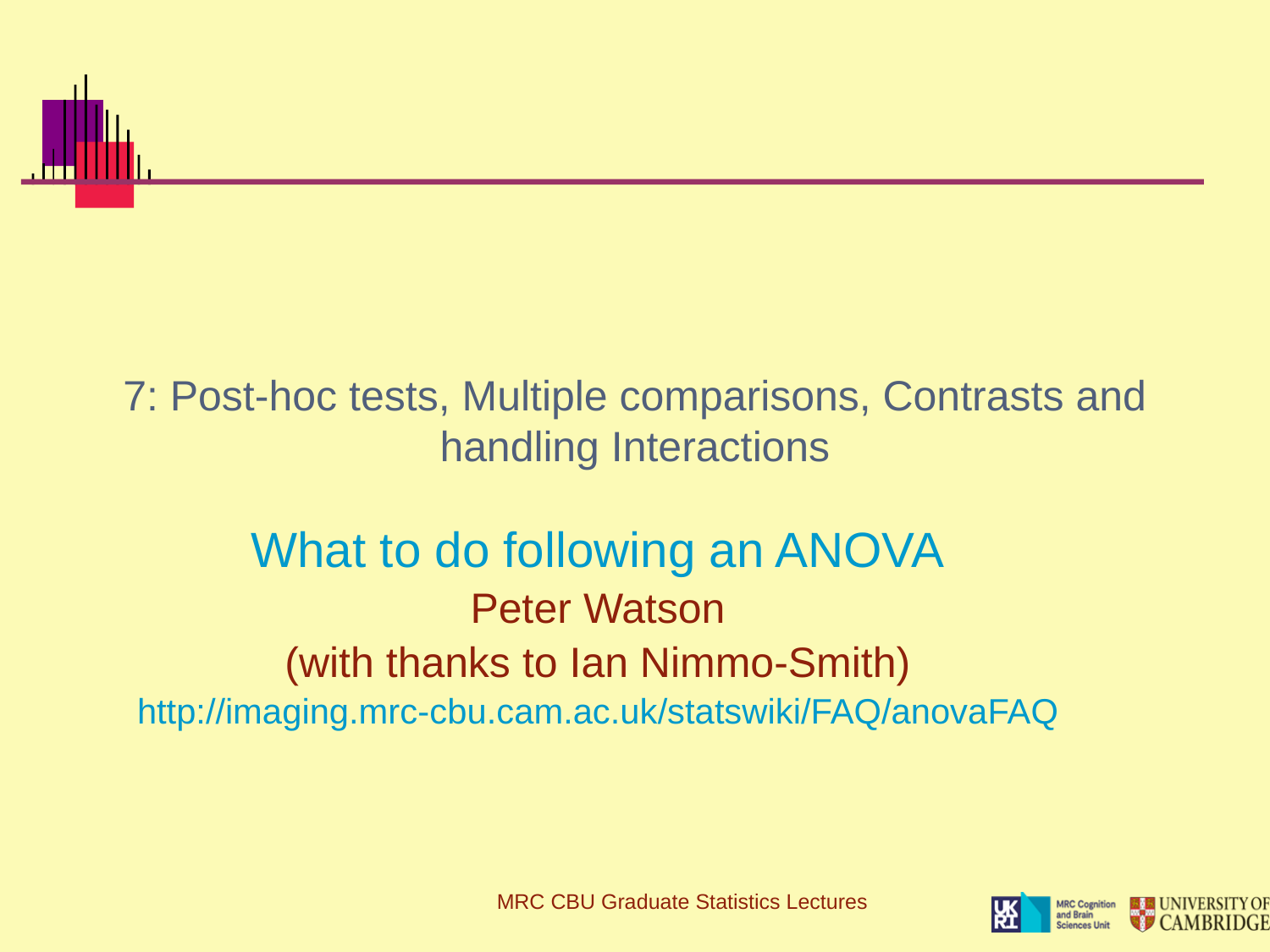

# 7: Post-hoc tests, Multiple comparisons, Contrasts and handling Interactions
What to do following an ANOVA
Peter Watson
(with thanks to Ian Nimmo-Smith)
http://imaging.mrc-cbu.cam.ac.uk/statswiki/FAQ/anovaFAQ

MRC CBU Graduate Statistics Lectures